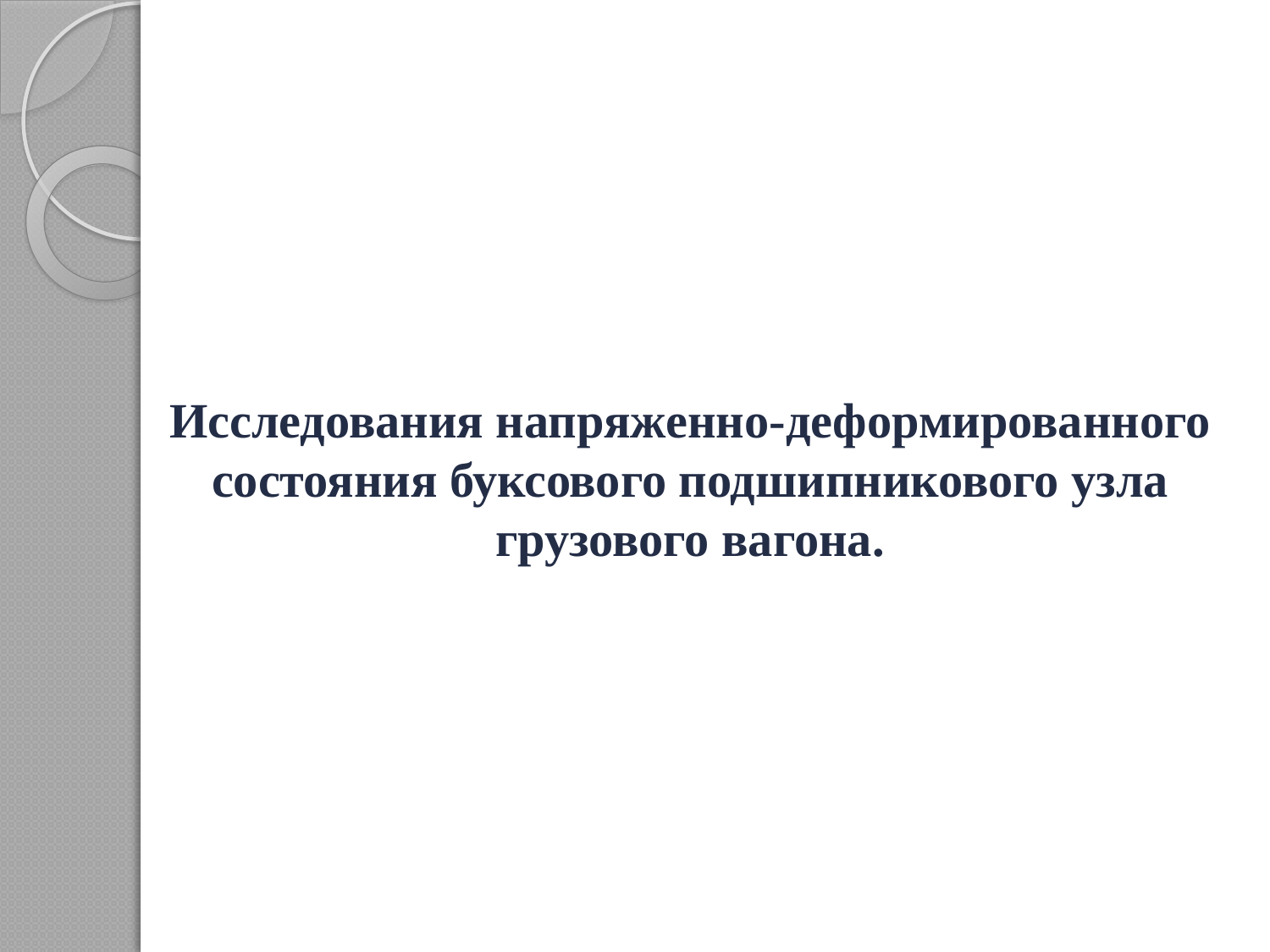

# Исследования напряженно-деформированного состояния буксового подшипникового узла грузового вагона.